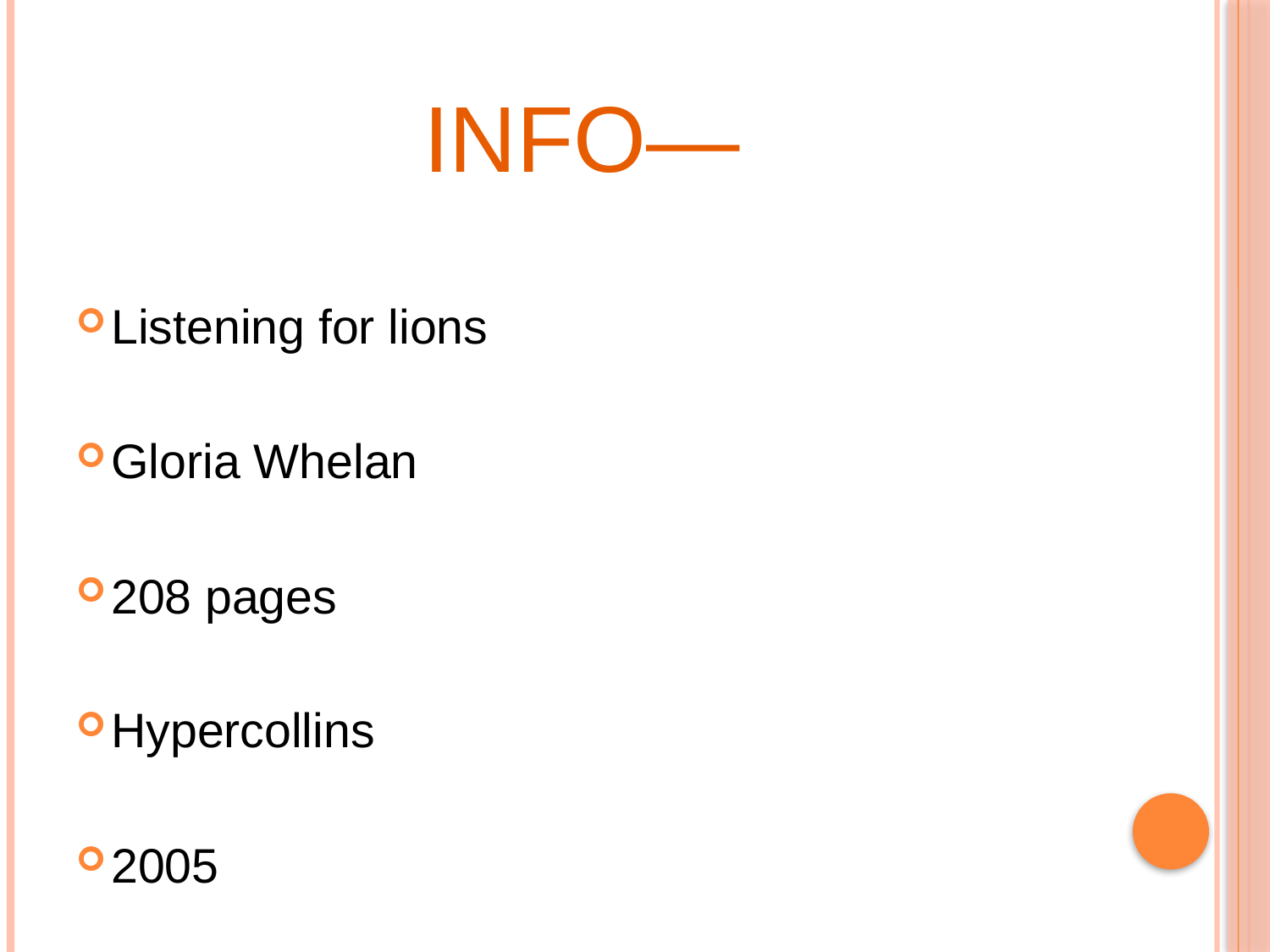

# Info—

Listening for lions

Gloria Whelan

208 pages

Hypercollins

2005